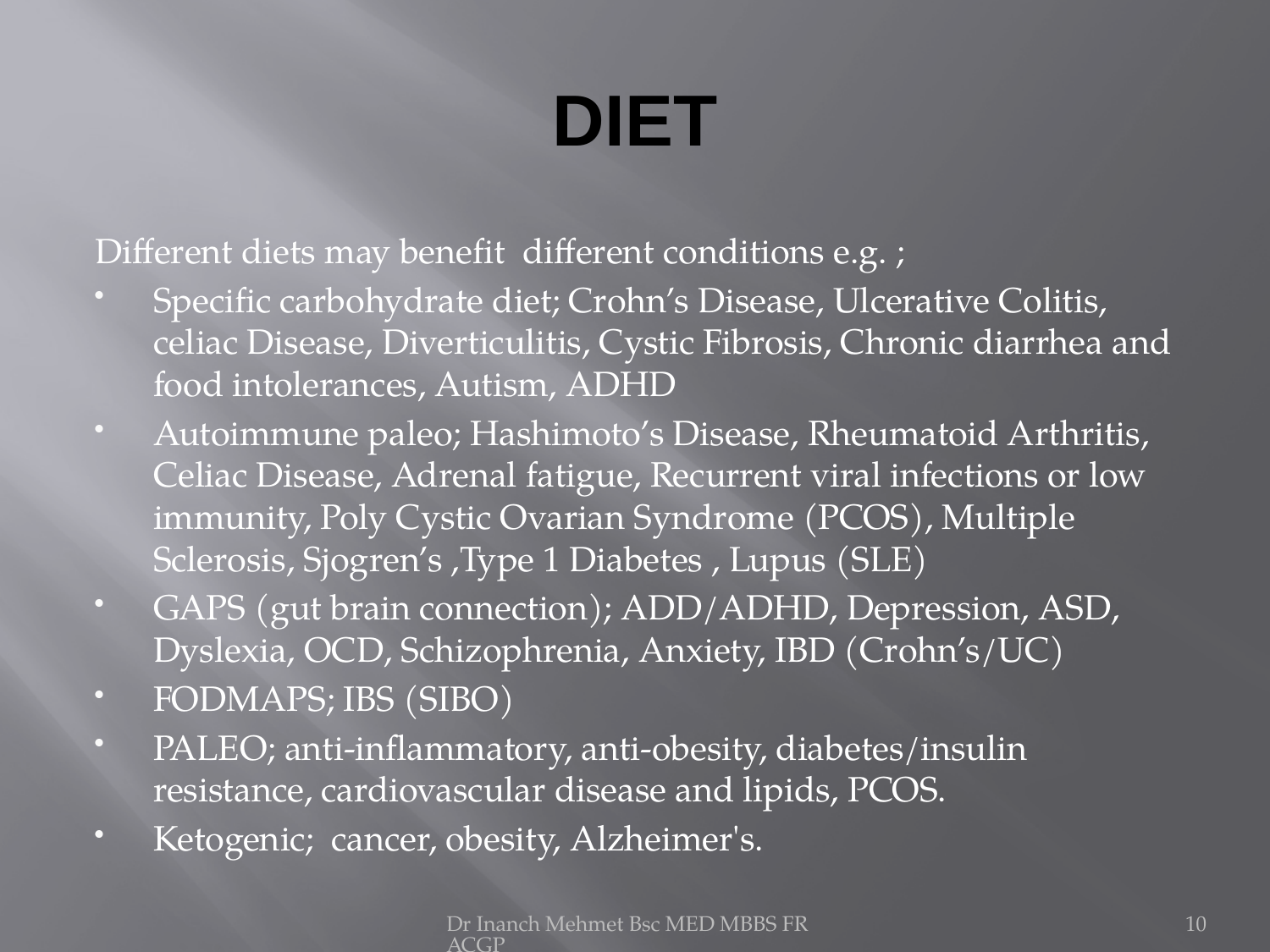

# DIET
Different diets may benefit  different conditions e.g. ;
Specific carbohydrate diet; Crohn’s Disease, Ulcerative Colitis, celiac Disease, Diverticulitis, Cystic Fibrosis, Chronic diarrhea and food intolerances, Autism, ADHD
Autoimmune paleo; Hashimoto’s Disease, Rheumatoid Arthritis, Celiac Disease, Adrenal fatigue, Recurrent viral infections or low immunity, Poly Cystic Ovarian Syndrome (PCOS), Multiple Sclerosis, Sjogren’s ,Type 1 Diabetes , Lupus (SLE)
GAPS (gut brain connection); ADD/ADHD, Depression, ASD, Dyslexia, OCD, Schizophrenia, Anxiety, IBD (Crohn’s/UC)
FODMAPS; IBS (SIBO)
PALEO; anti-inflammatory, anti-obesity, diabetes/insulin resistance, cardiovascular disease and lipids, PCOS.
Ketogenic;  cancer, obesity, Alzheimer's.

Dr Inanch Mehmet Bsc MED MBBS FRACGP
10